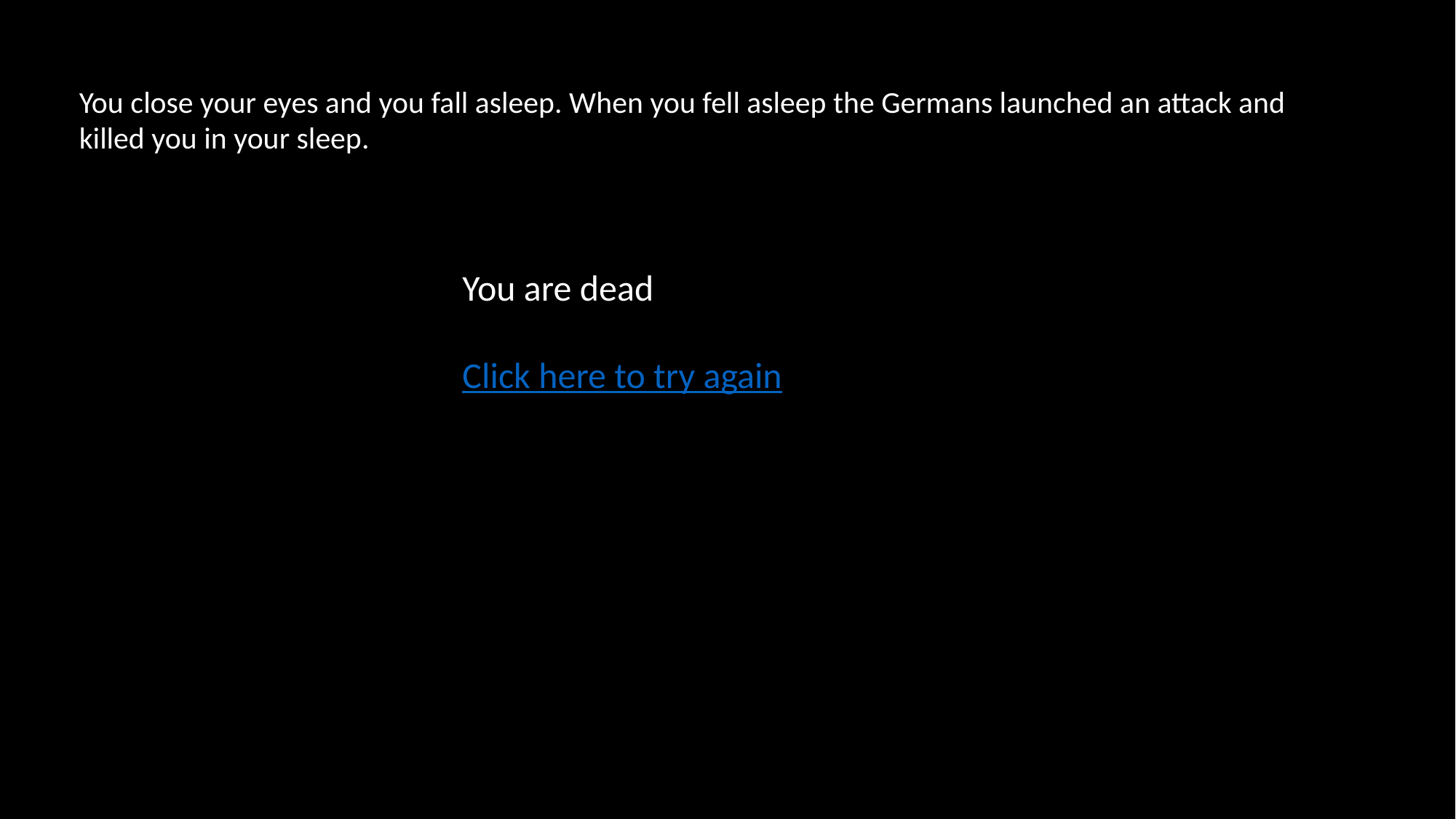

You close your eyes and you fall asleep. When you fell asleep the Germans launched an attack and killed you in your sleep.
You are dead

Click here to try again